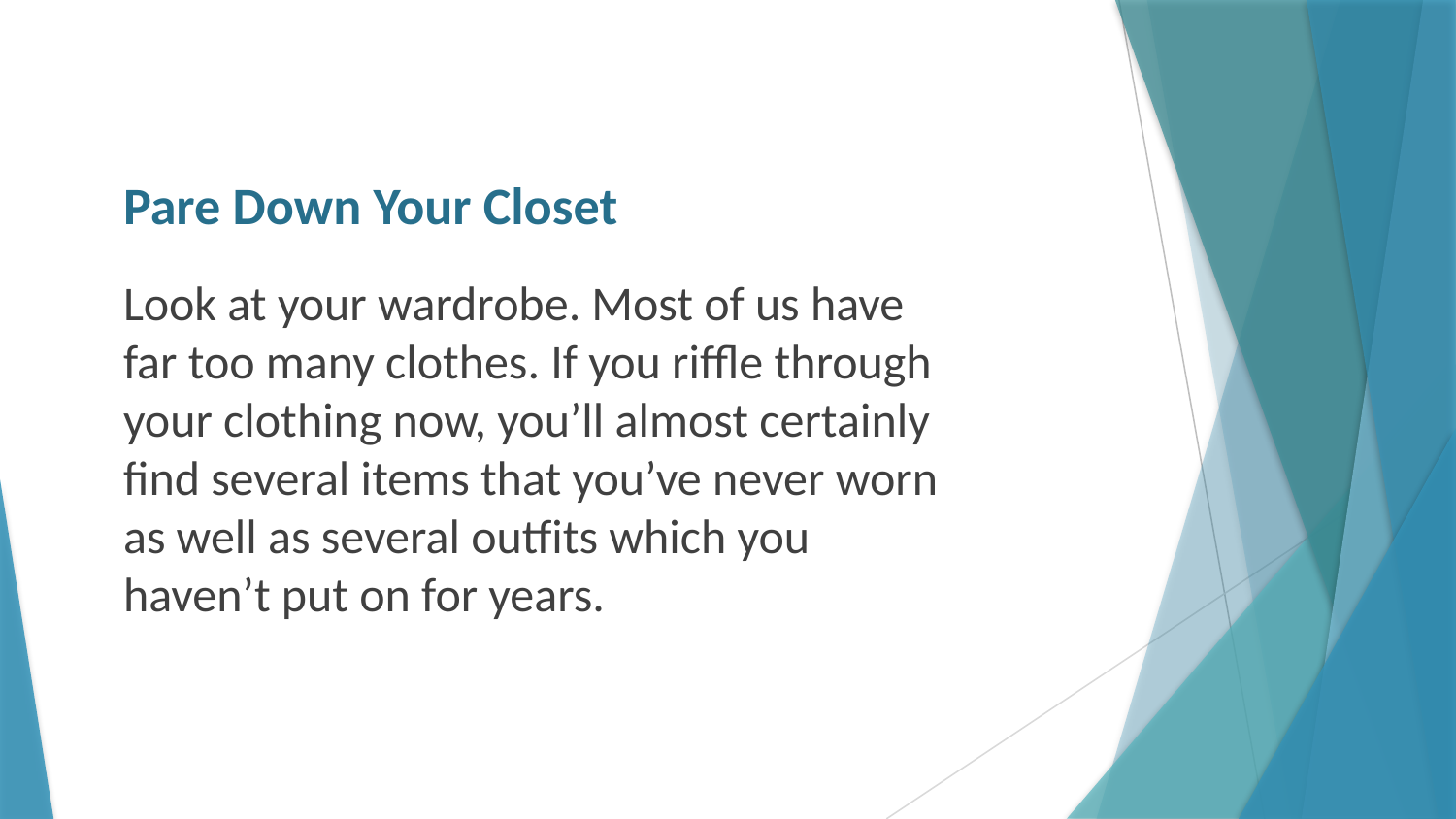

# Pare Down Your Closet
Look at your wardrobe. Most of us have far too many clothes. If you riffle through your clothing now, you’ll almost certainly find several items that you’ve never worn as well as several outfits which you haven’t put on for years.